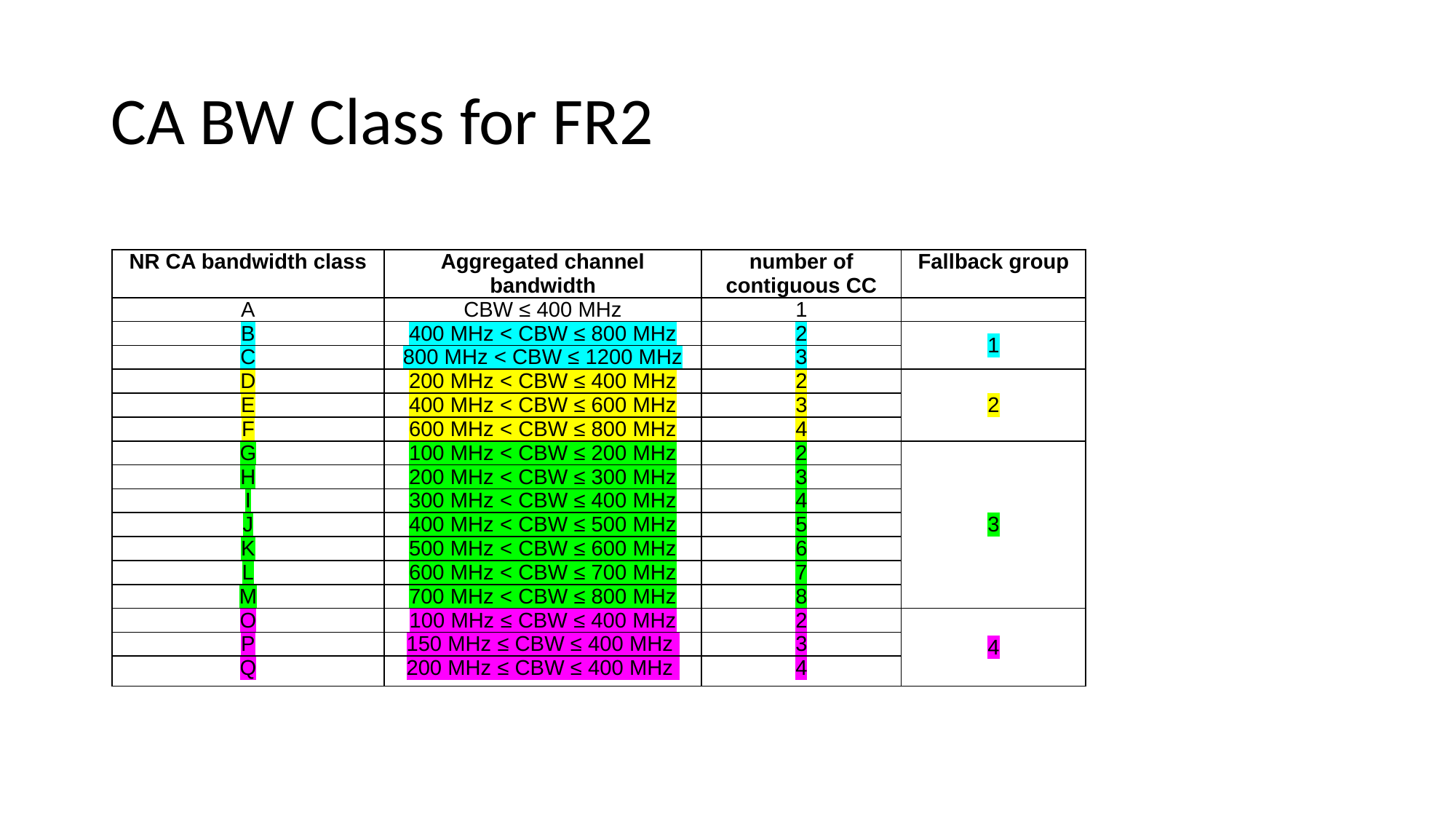

# CA BW Class for FR2
| NR CA bandwidth class | Aggregated channel bandwidth | number of contiguous CC | Fallback group |
| --- | --- | --- | --- |
| A | CBW ≤ 400 MHz | 1 |  |
| B | 400 MHz < CBW ≤ 800 MHz | 2 | 1 |
| C | 800 MHz < CBW ≤ 1200 MHz | 3 |  |
| D | 200 MHz < CBW ≤ 400 MHz | 2 | 2 |
| E | 400 MHz < CBW ≤ 600 MHz | 3 |  |
| F | 600 MHz < CBW ≤ 800 MHz | 4 |  |
| G | 100 MHz < CBW ≤ 200 MHz | 2 | 3 |
| H | 200 MHz < CBW ≤ 300 MHz | 3 |  |
| I | 300 MHz < CBW ≤ 400 MHz | 4 |  |
| J | 400 MHz < CBW ≤ 500 MHz | 5 |  |
| K | 500 MHz < CBW ≤ 600 MHz | 6 |  |
| L | 600 MHz < CBW ≤ 700 MHz | 7 |  |
| M | 700 MHz < CBW ≤ 800 MHz | 8 |  |
| O | 100 MHz ≤ CBW ≤ 400 MHz | 2 | 4 |
| P | 150 MHz ≤ CBW ≤ 400 MHz | 3 |  |
| Q | 200 MHz ≤ CBW ≤ 400 MHz | 4 |  |